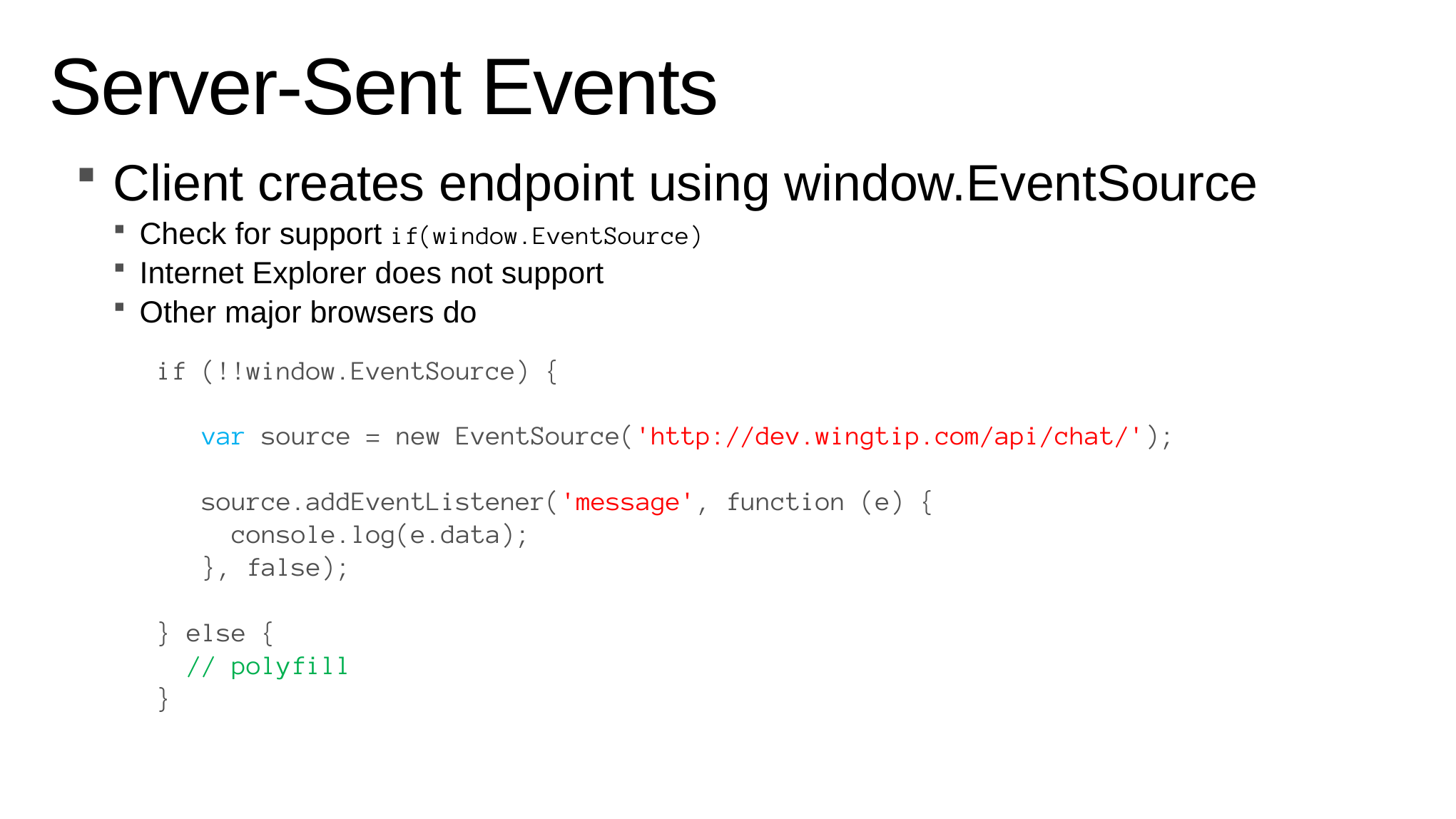

# Server-Sent Events
Client creates endpoint using window.EventSource
Check for support if(window.EventSource)
Internet Explorer does not support
Other major browsers do
if (!!window.EventSource) {

   var source = new EventSource('http://dev.wingtip.com/api/chat/');

   source.addEventListener('message', function (e) {
     console.log(e.data);
   }, false);

} else {
  // polyfill
}